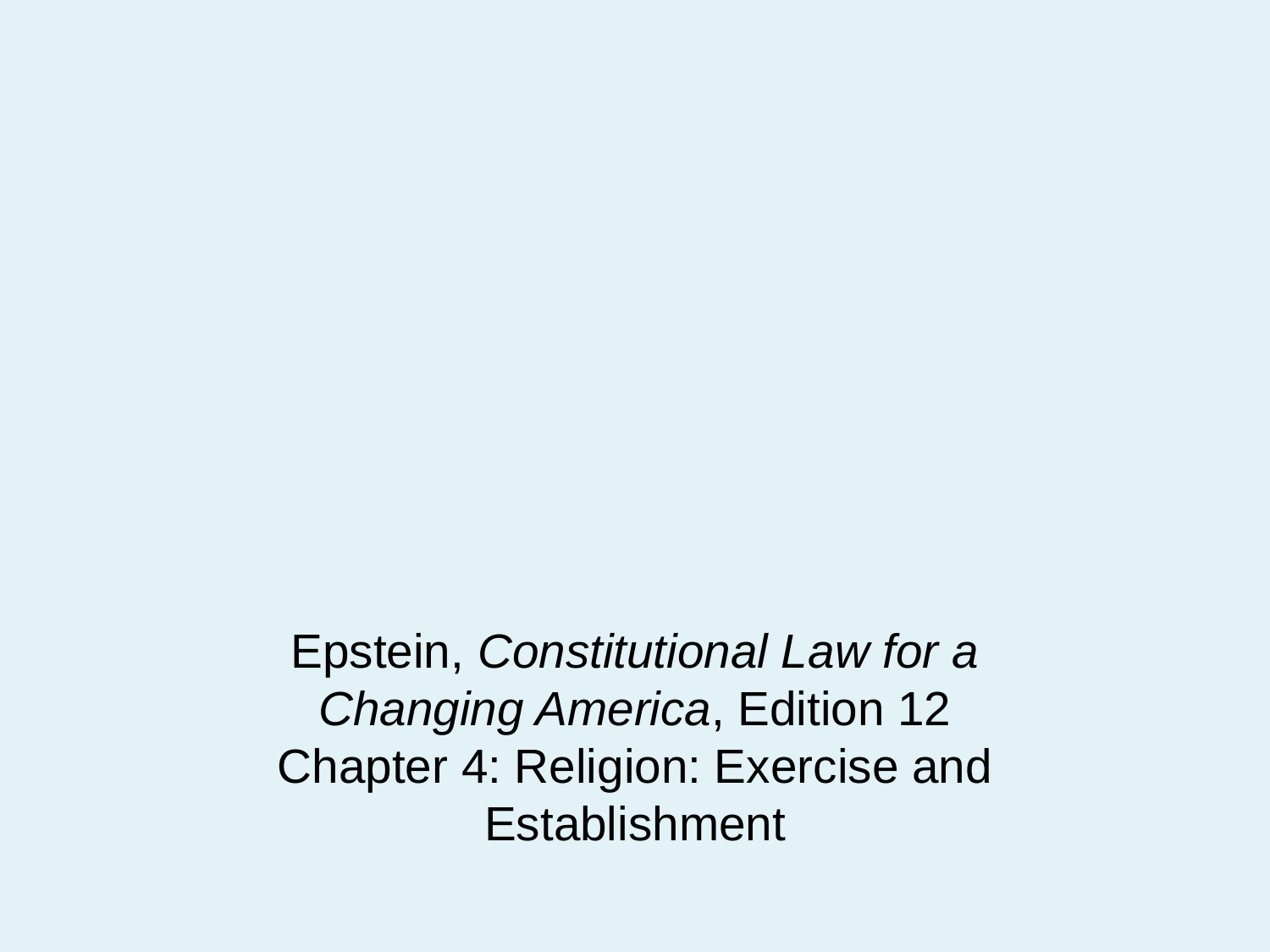

# Epstein, Constitutional Law for a Changing America, Edition 12 Chapter 4: Religion: Exercise and Establishment